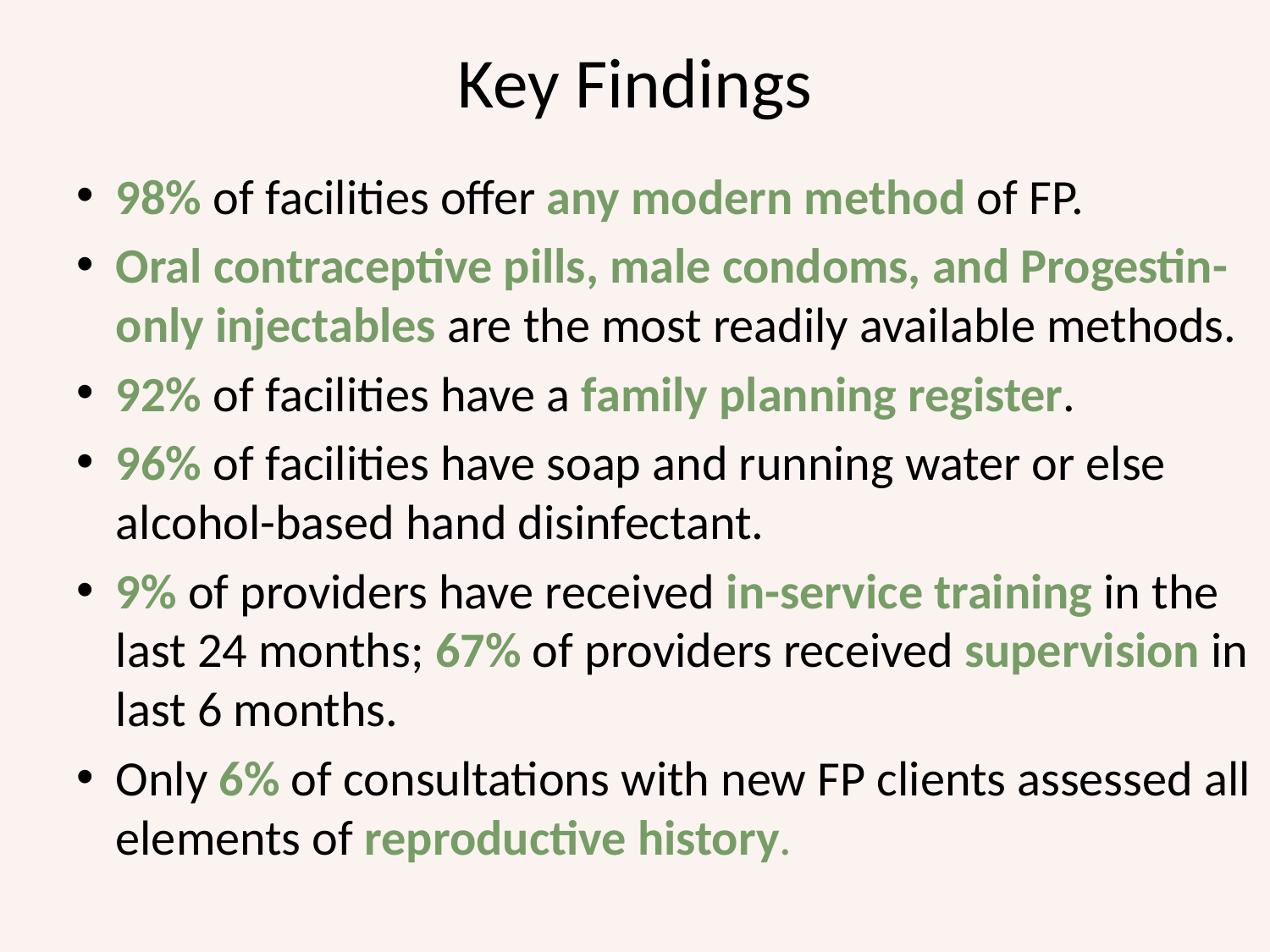

# Key Findings
98% of facilities offer any modern method of FP.
Oral contraceptive pills, male condoms, and Progestin-only injectables are the most readily available methods.
92% of facilities have a family planning register.
96% of facilities have soap and running water or else alcohol-based hand disinfectant.
9% of providers have received in-service training in the last 24 months; 67% of providers received supervision in last 6 months.
Only 6% of consultations with new FP clients assessed all elements of reproductive history.